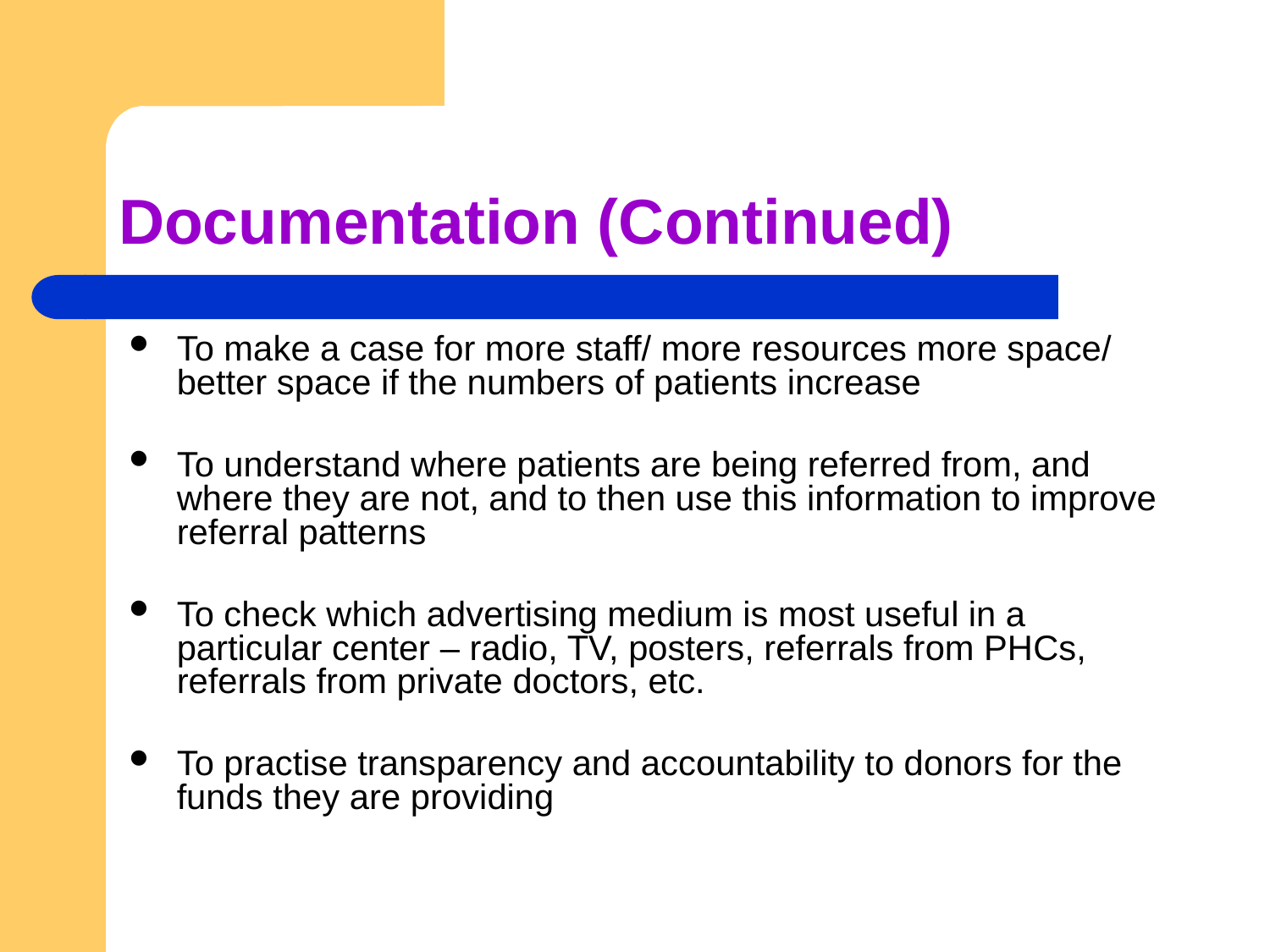

# Documentation (Continued)
To make a case for more staff/ more resources more space/ better space if the numbers of patients increase

To understand where patients are being referred from, and where they are not, and to then use this information to improve referral patterns

To check which advertising medium is most useful in a particular center – radio, TV, posters, referrals from PHCs, referrals from private doctors, etc.

To practise transparency and accountability to donors for the funds they are providing